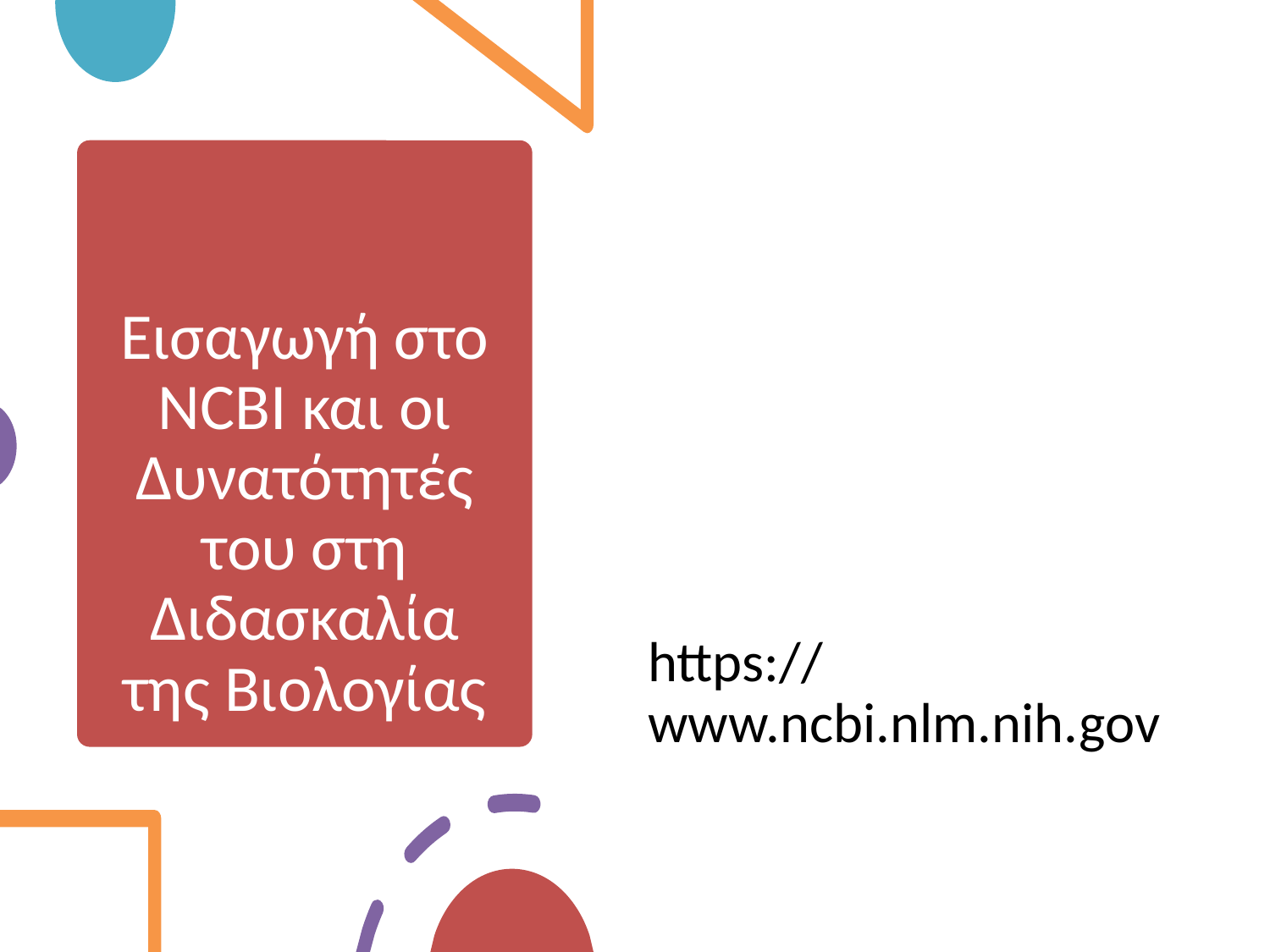

https://www.ncbi.nlm.nih.gov

# Εισαγωγή στο NCBI και οι Δυνατότητές του στη Διδασκαλία της Βιολογίας